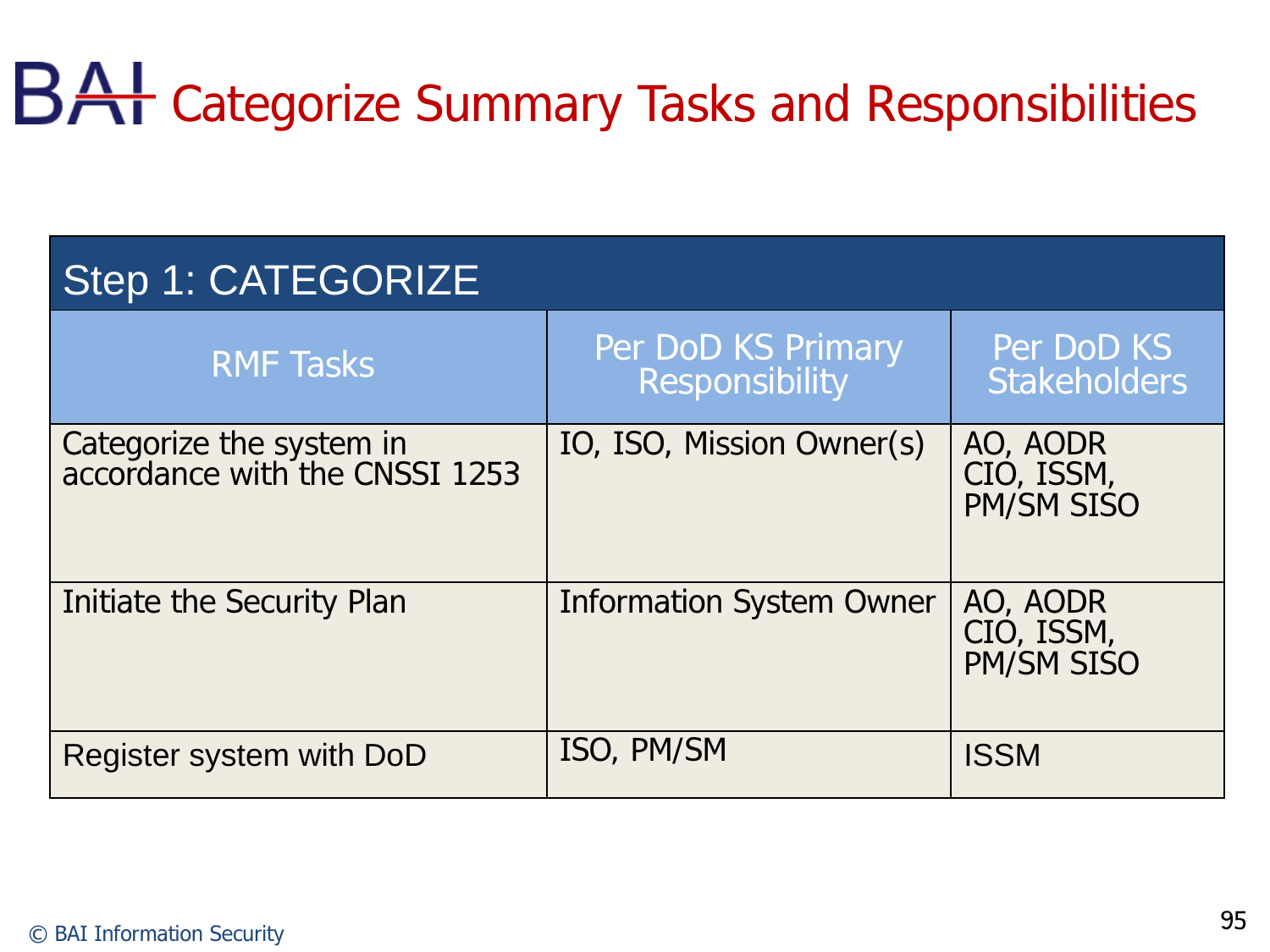

# Categorize Summary Tasks and Responsibilities
| Step 1: CATEGORIZE |  |  |
| --- | --- | --- |
| RMF Tasks | Per DoD KS Primary Responsibility | Per DoD KS Stakeholders |
| Categorize the system in accordance with the CNSSI 1253 | IO, ISO, Mission Owner(s) | AO, AODR CIO, ISSM, PM/SM SISO |
| Initiate the Security Plan | Information System Owner | AO, AODR CIO, ISSM, PM/SM SISO |
| Register system with DoD | ISO, PM/SM | ISSM |